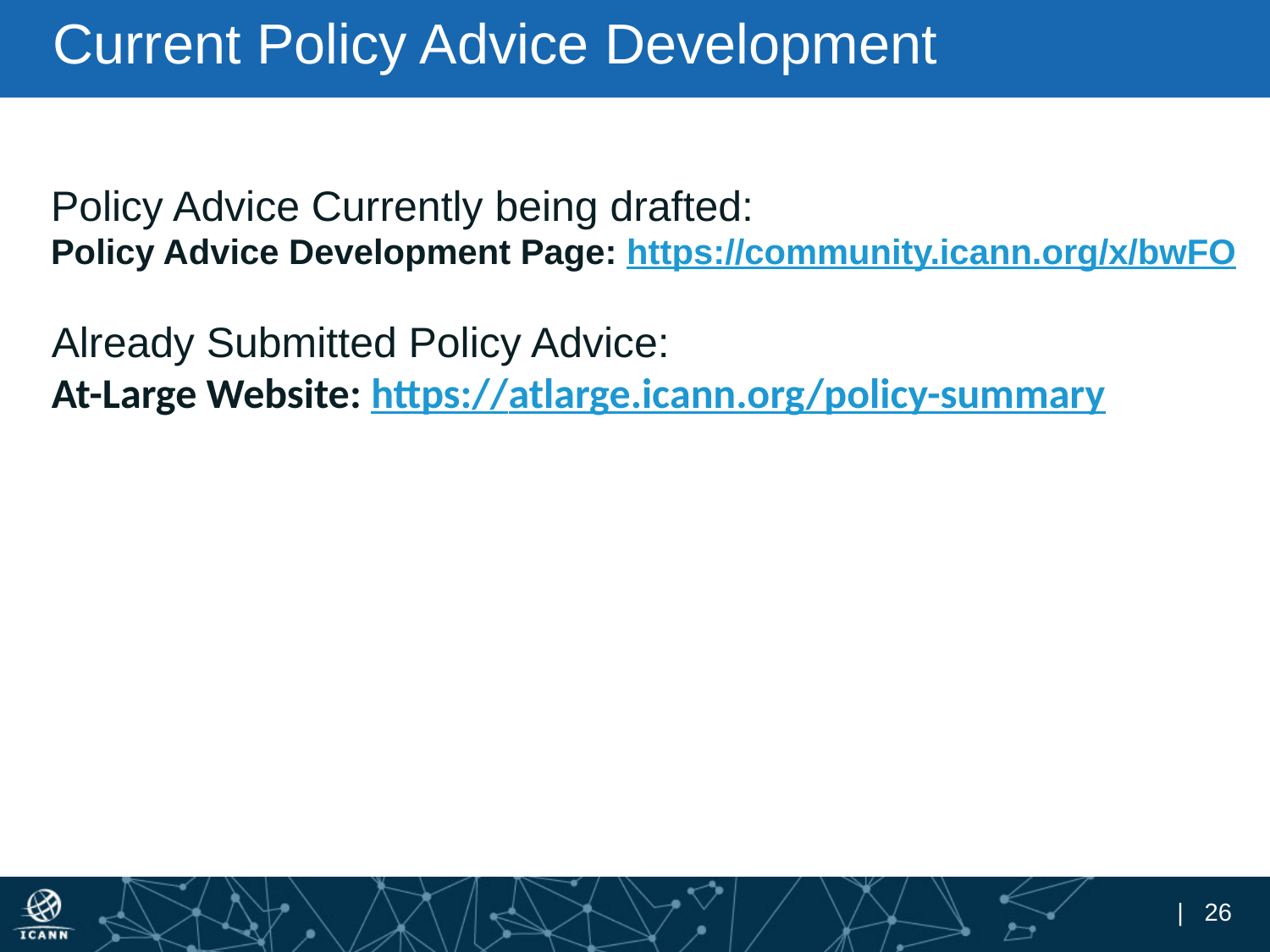

# Current Policy Advice Development
Policy Advice Currently being drafted:
Policy Advice Development Page: https://community.icann.org/x/bwFO

Already Submitted Policy Advice:
At-Large Website: https://atlarge.icann.org/policy-summary